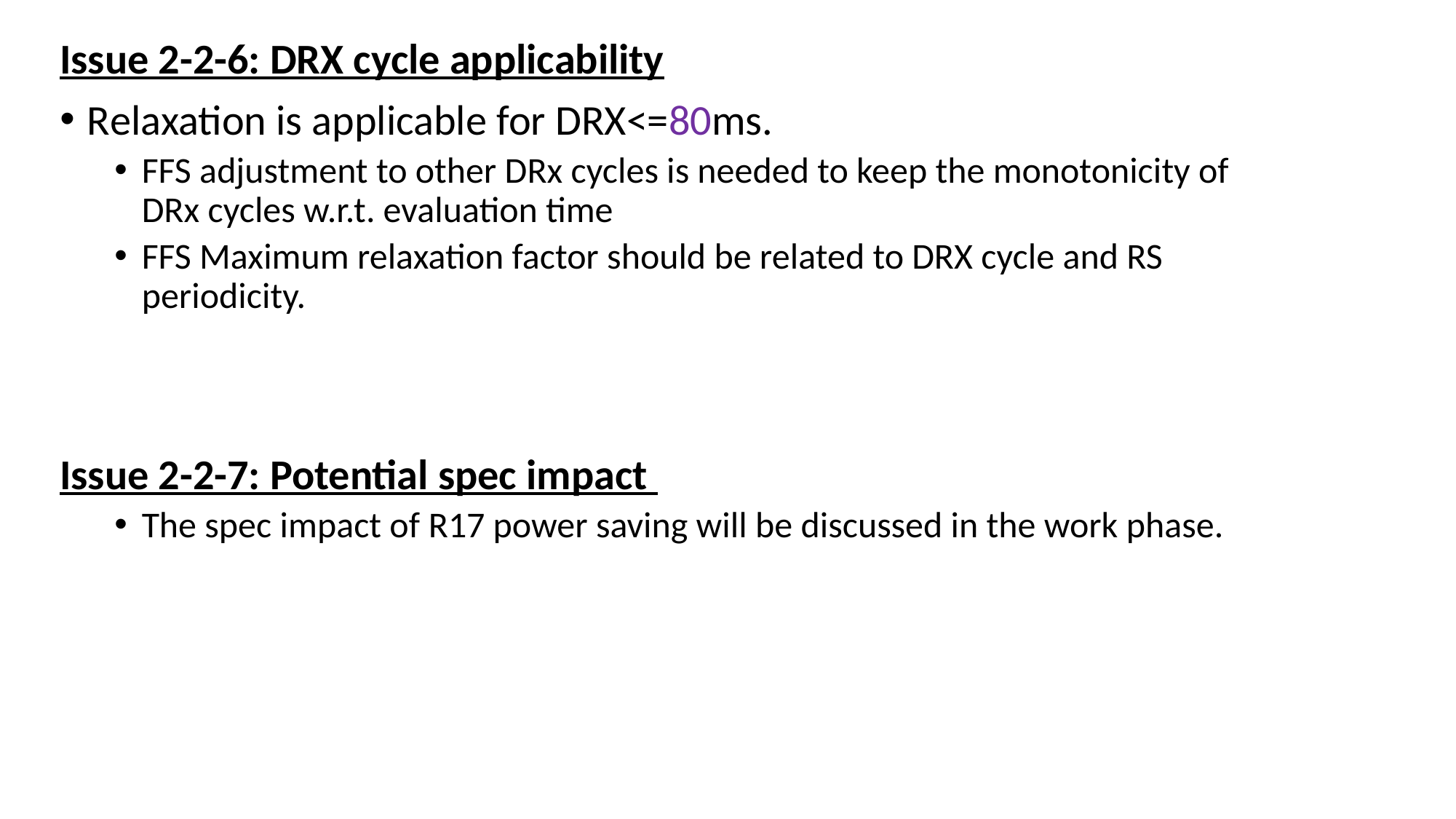

Issue 2-2-6: DRX cycle applicability
Relaxation is applicable for DRX<=80ms.
FFS adjustment to other DRx cycles is needed to keep the monotonicity of DRx cycles w.r.t. evaluation time
FFS Maximum relaxation factor should be related to DRX cycle and RS periodicity.

Issue 2-2-7: Potential spec impact
The spec impact of R17 power saving will be discussed in the work phase.